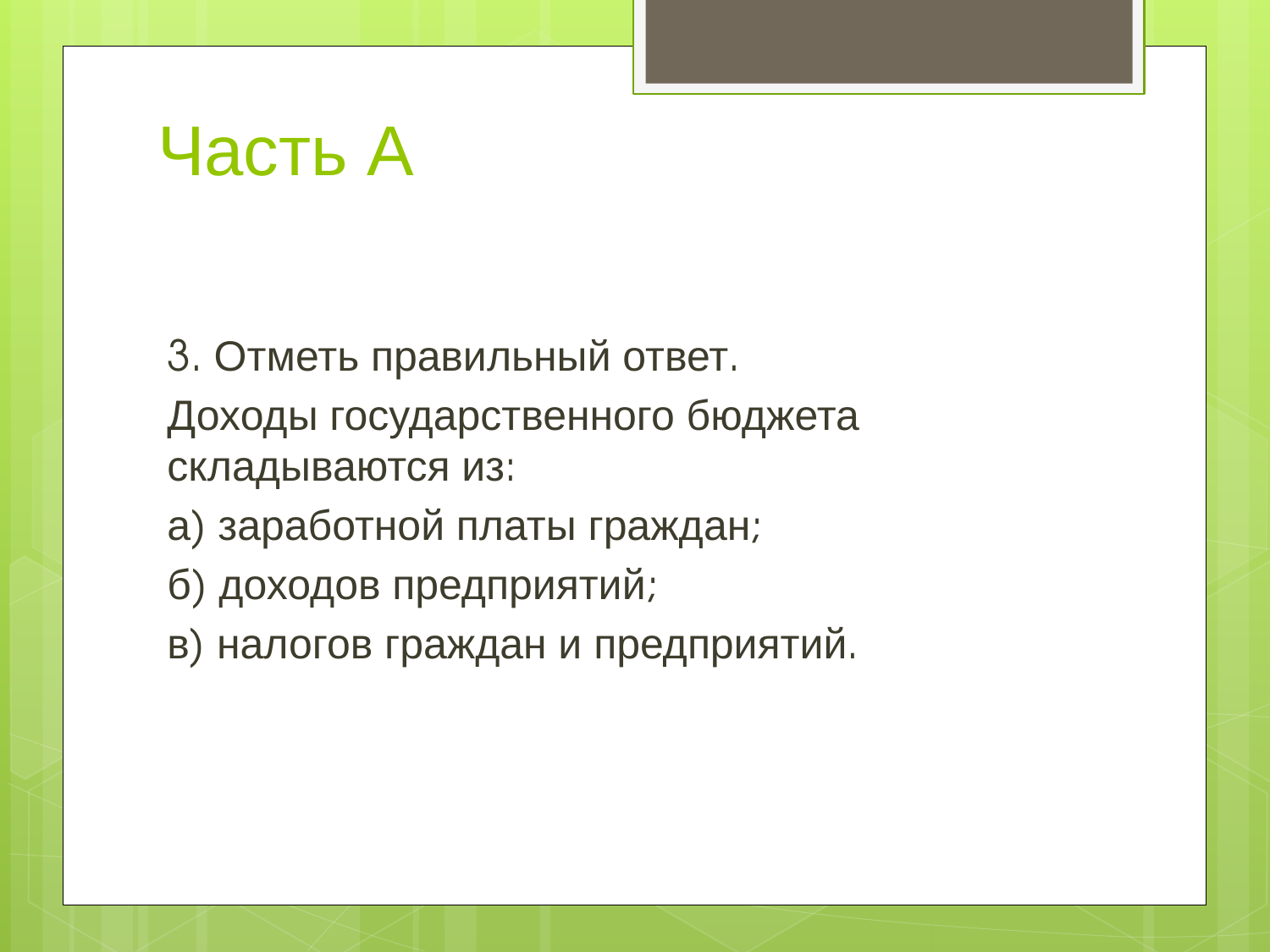

# Часть А
3. Отметь правильный ответ.
Доходы государственного бюджета складываются из:
а) заработной платы граждан;
б) доходов предприятий;
в) налогов граждан и предприятий.